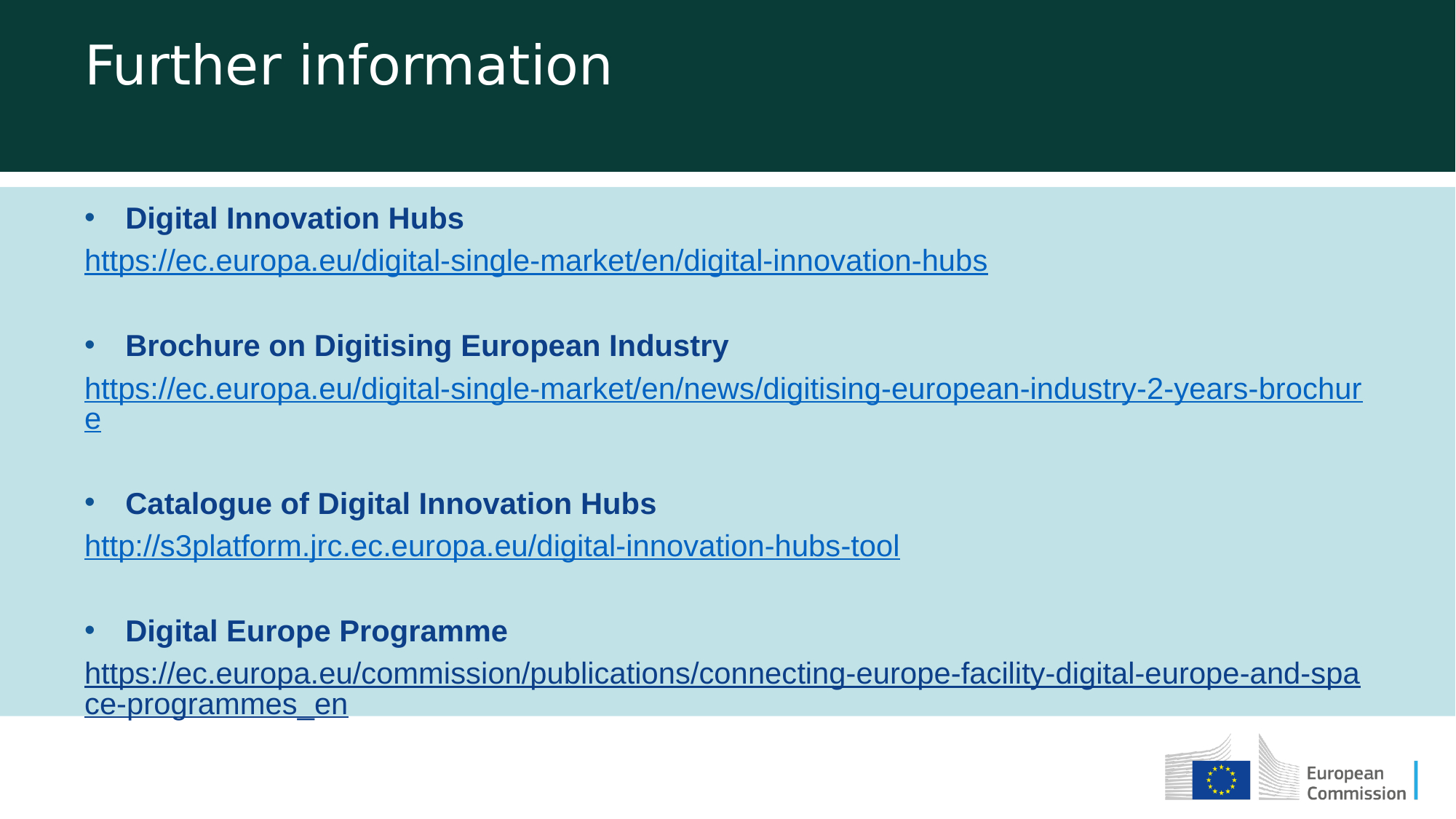

Further information
Digital Innovation Hubs
https://ec.europa.eu/digital-single-market/en/digital-innovation-hubs

Brochure on Digitising European Industry
https://ec.europa.eu/digital-single-market/en/news/digitising-european-industry-2-years-brochure

Catalogue of Digital Innovation Hubs
http://s3platform.jrc.ec.europa.eu/digital-innovation-hubs-tool

Digital Europe Programme
https://ec.europa.eu/commission/publications/connecting-europe-facility-digital-europe-and-space-programmes_en